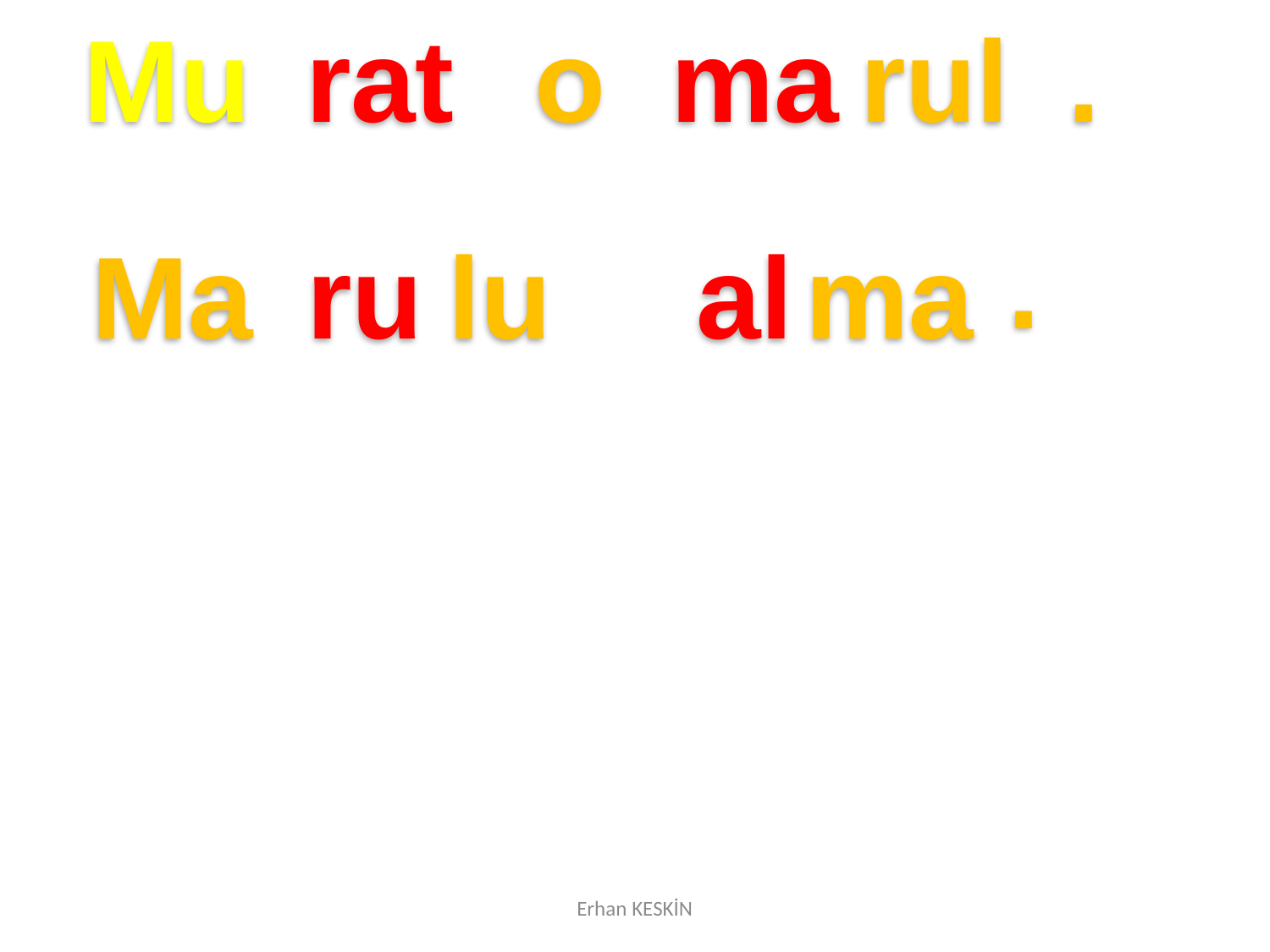

Mu
rat
o
ma
rul
.
.
Ma
ru
lu
al
ma
Erhan KESKİN